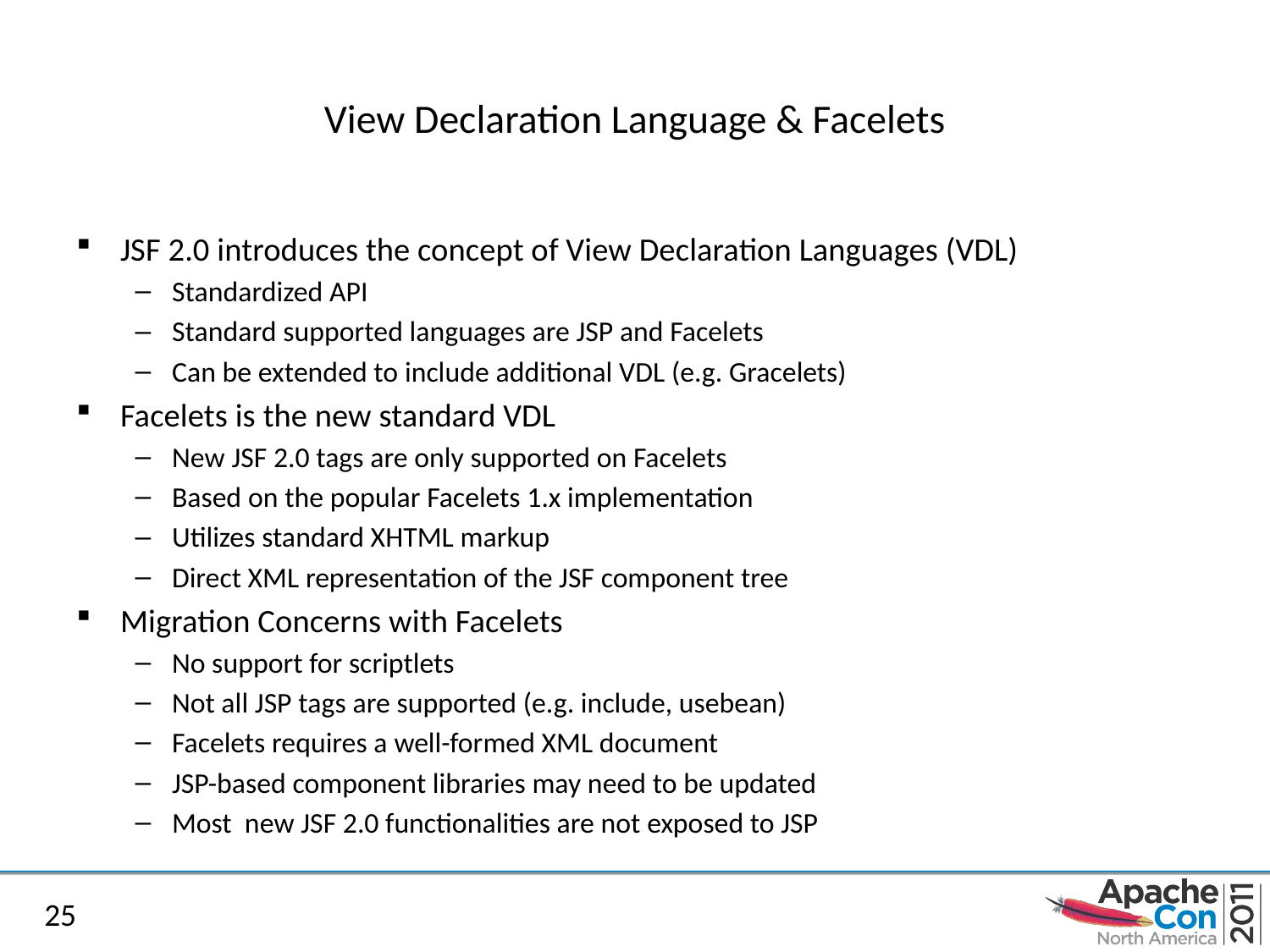

# View Declaration Language & Facelets
JSF 2.0 introduces the concept of View Declaration Languages (VDL)
Standardized API
Standard supported languages are JSP and Facelets
Can be extended to include additional VDL (e.g. Gracelets)
Facelets is the new standard VDL
New JSF 2.0 tags are only supported on Facelets
Based on the popular Facelets 1.x implementation
Utilizes standard XHTML markup
Direct XML representation of the JSF component tree
Migration Concerns with Facelets
No support for scriptlets
Not all JSP tags are supported (e.g. include, usebean)
Facelets requires a well-formed XML document
JSP-based component libraries may need to be updated
Most  new JSF 2.0 functionalities are not exposed to JSP